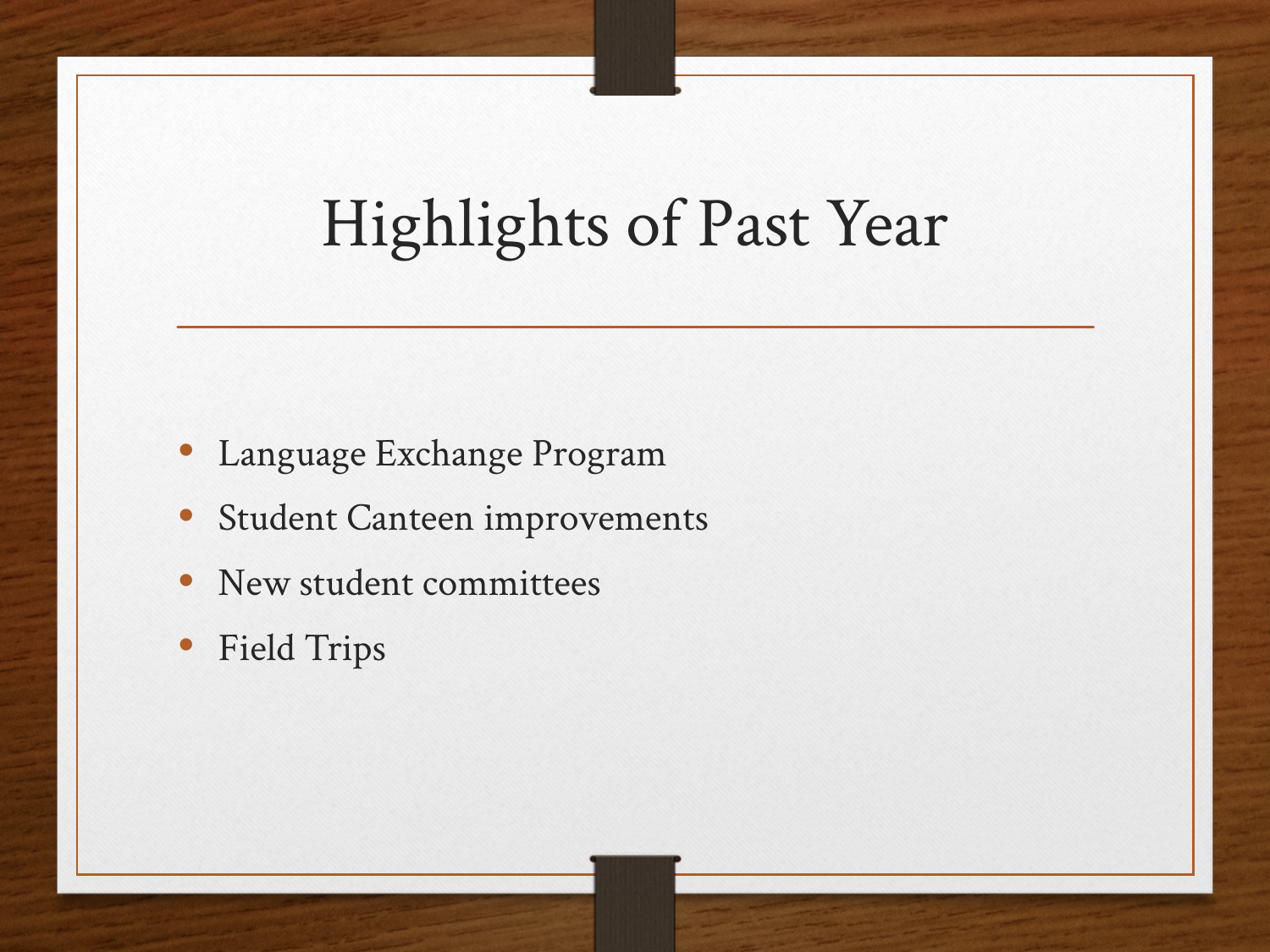

# Highlights of Past Year
Language Exchange Program
Student Canteen improvements
New student committees
Field Trips